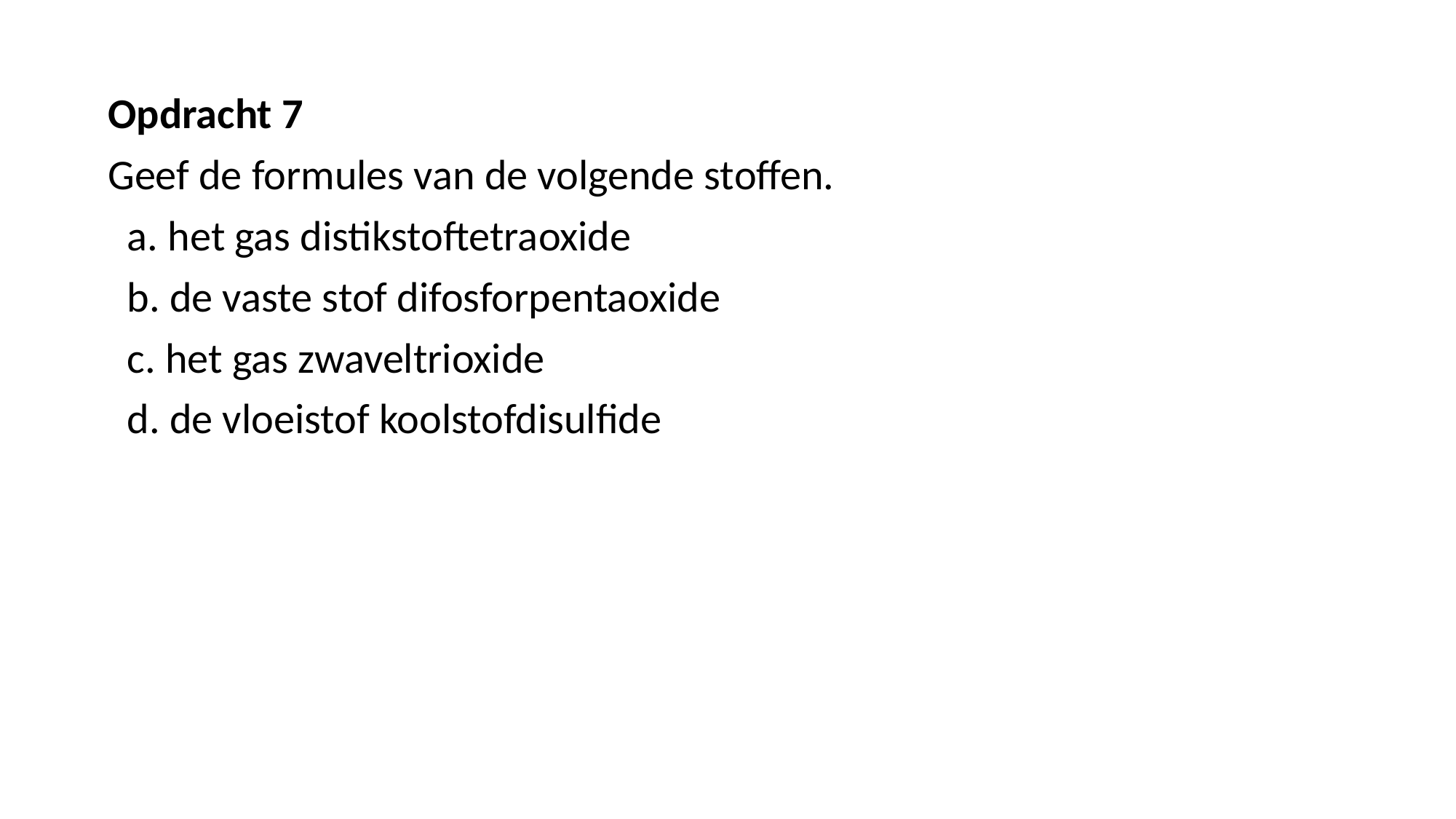

Opdracht 7
Geef de formules van de volgende stoffen.
  a. het gas distikstoftetraoxide
  b. de vaste stof difosforpentaoxide
  c. het gas zwaveltrioxide
  d. de vloeistof koolstofdisulfide